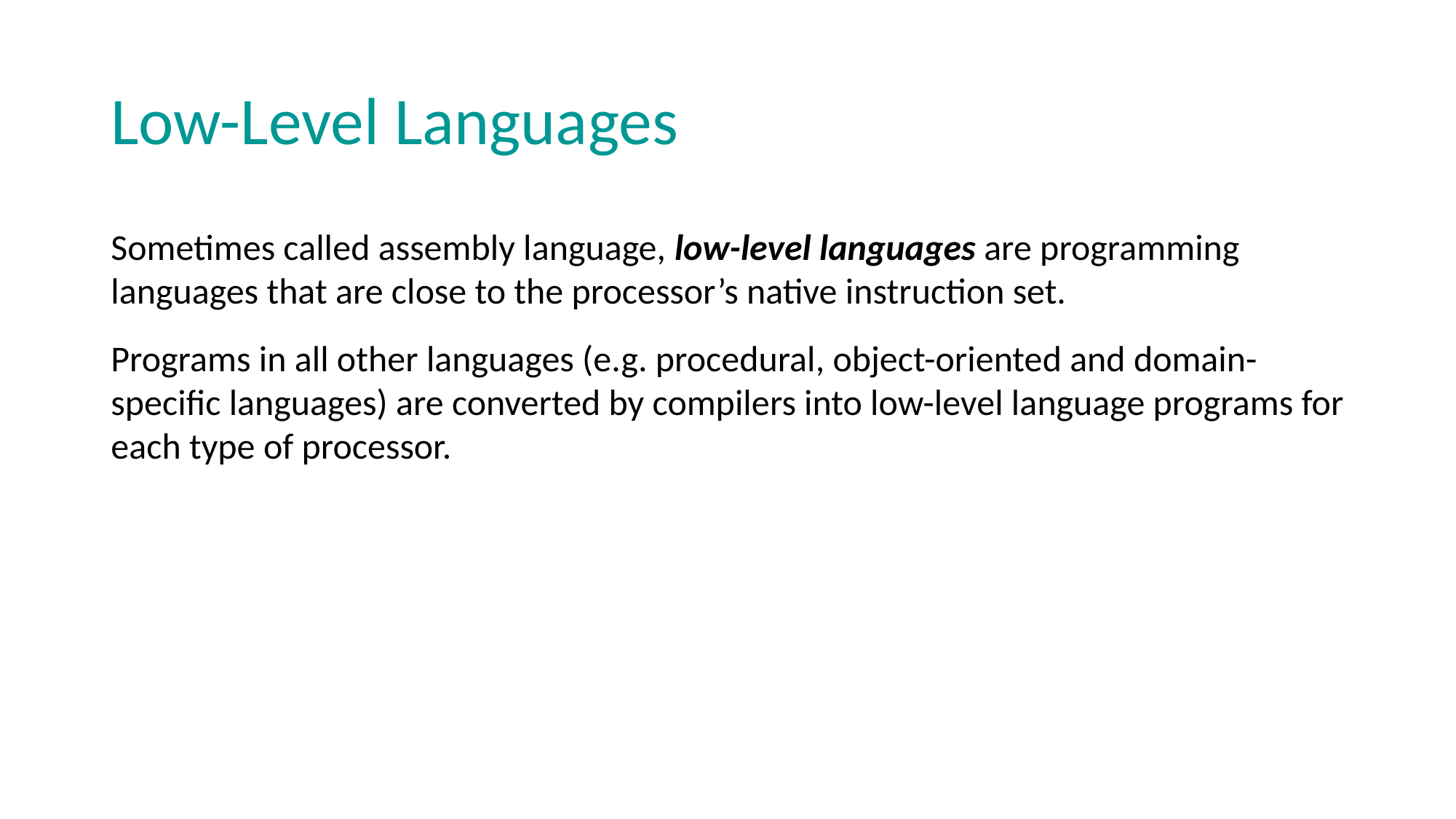

# Low-Level Languages
Sometimes called assembly language, low-level languages are programming languages that are close to the processor’s native instruction set.
Programs in all other languages (e.g. procedural, object-oriented and domain-specific languages) are converted by compilers into low-level language programs for each type of processor.